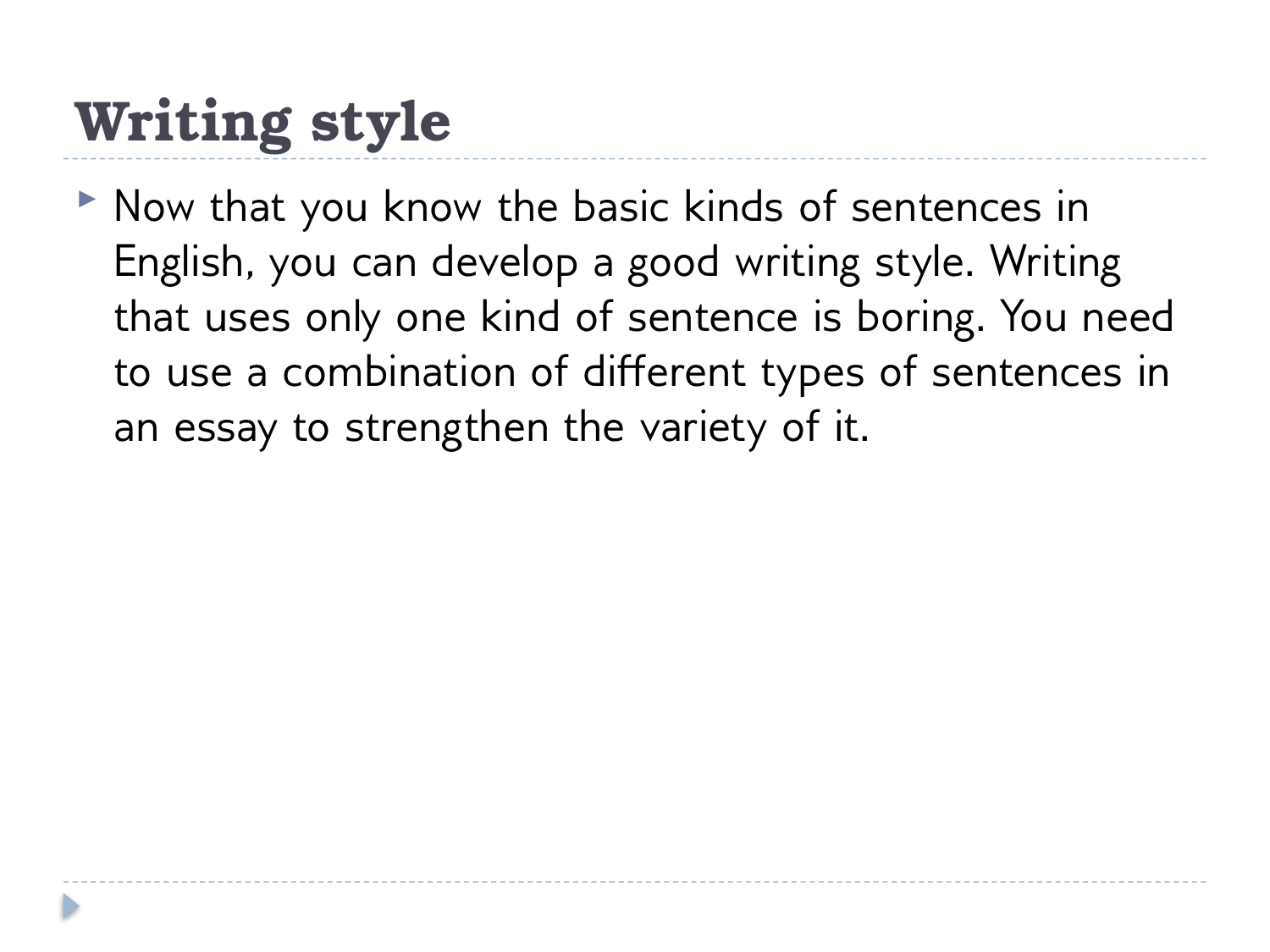

# Writing style
Now that you know the basic kinds of sentences in English, you can develop a good writing style. Writing that uses only one kind of sentence is boring. You need to use a combination of different types of sentences in an essay to strengthen the variety of it.